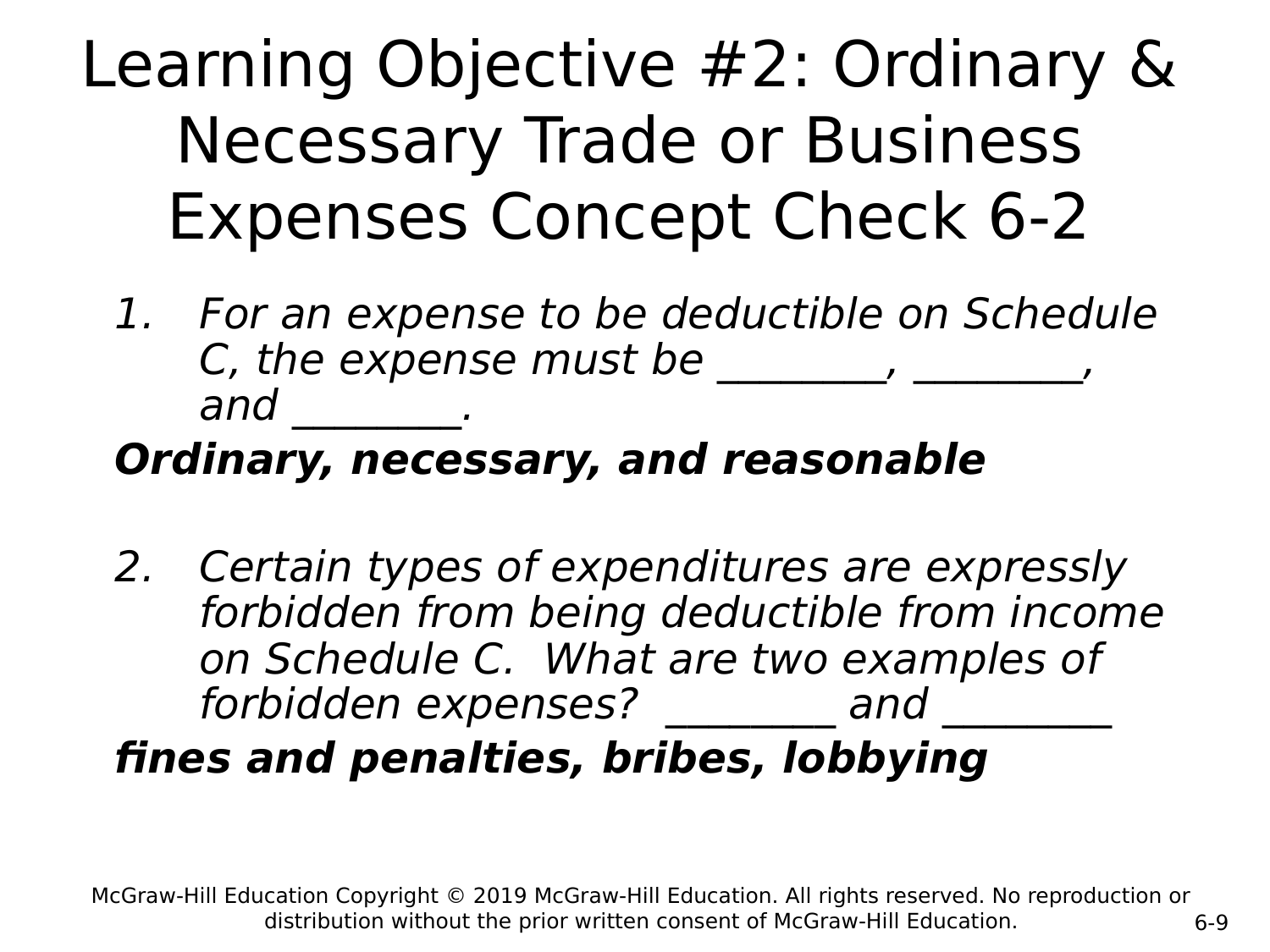

Learning Objective #2: Ordinary & Necessary Trade or Business Expenses Concept Check 6-2
For an expense to be deductible on Schedule C, the expense must be ________, ________, and ________.
Ordinary, necessary, and reasonable

Certain types of expenditures are expressly forbidden from being deductible from income on Schedule C.  What are two examples of forbidden expenses?  ________ and ________
fines and penalties, bribes, lobbying
McGraw-Hill Education Copyright © 2019 McGraw-Hill Education. All rights reserved. No reproduction or distribution without the prior written consent of McGraw-Hill Education.
6-9